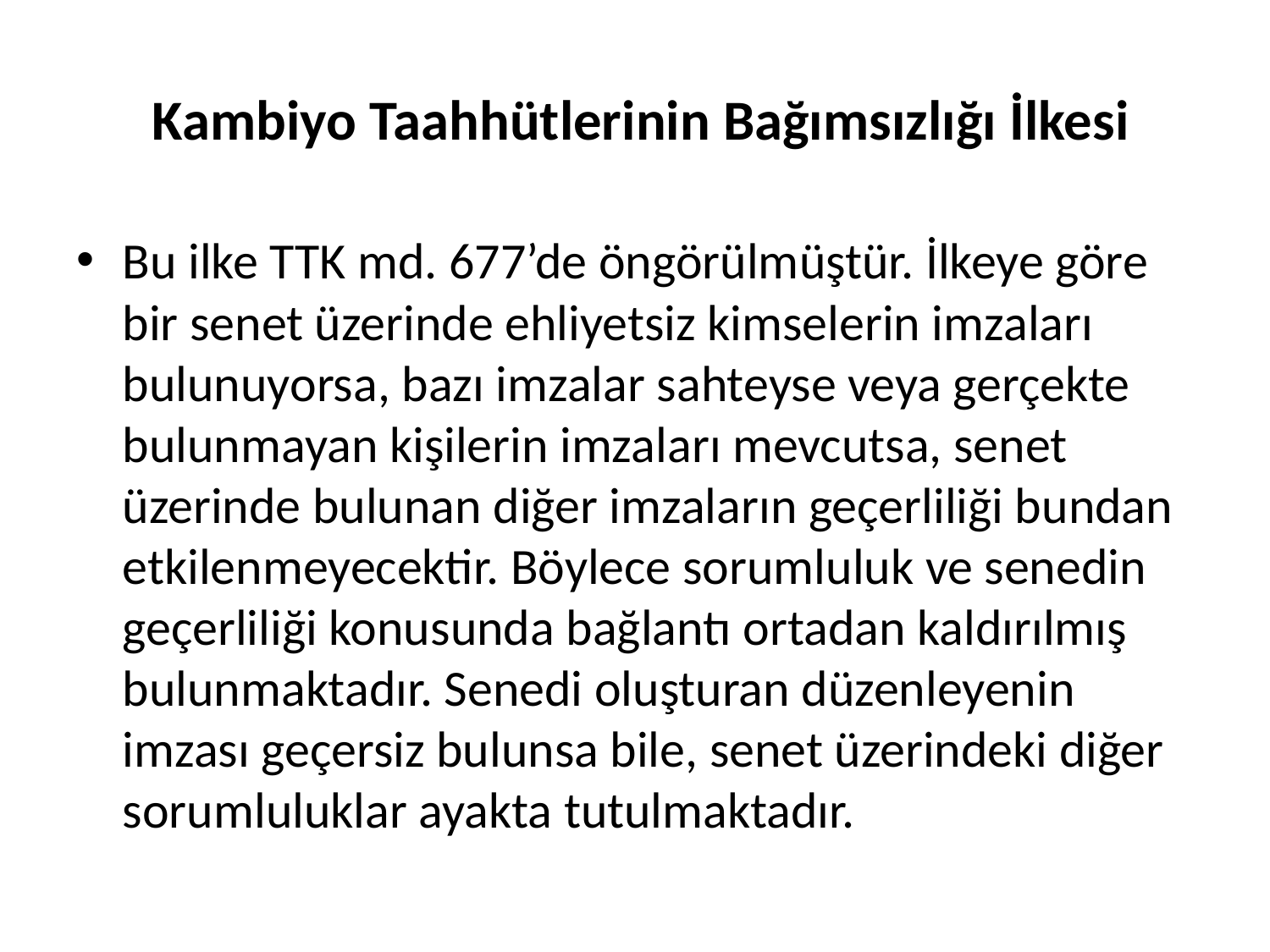

# Kambiyo Taahhütlerinin Bağımsızlığı İlkesi
Bu ilke TTK md. 677’de öngörülmüştür. İlkeye göre bir senet üzerinde ehliyetsiz kimselerin imzaları bulunuyorsa, bazı imzalar sahteyse veya gerçekte bulunmayan kişilerin imzaları mevcutsa, senet üzerinde bulunan diğer imzaların geçerliliği bundan etkilenmeyecektir. Böylece sorumluluk ve senedin geçerliliği konusunda bağlantı ortadan kaldırılmış bulunmaktadır. Senedi oluşturan düzenleyenin imzası geçersiz bulunsa bile, senet üzerindeki diğer sorumluluklar ayakta tutulmaktadır.